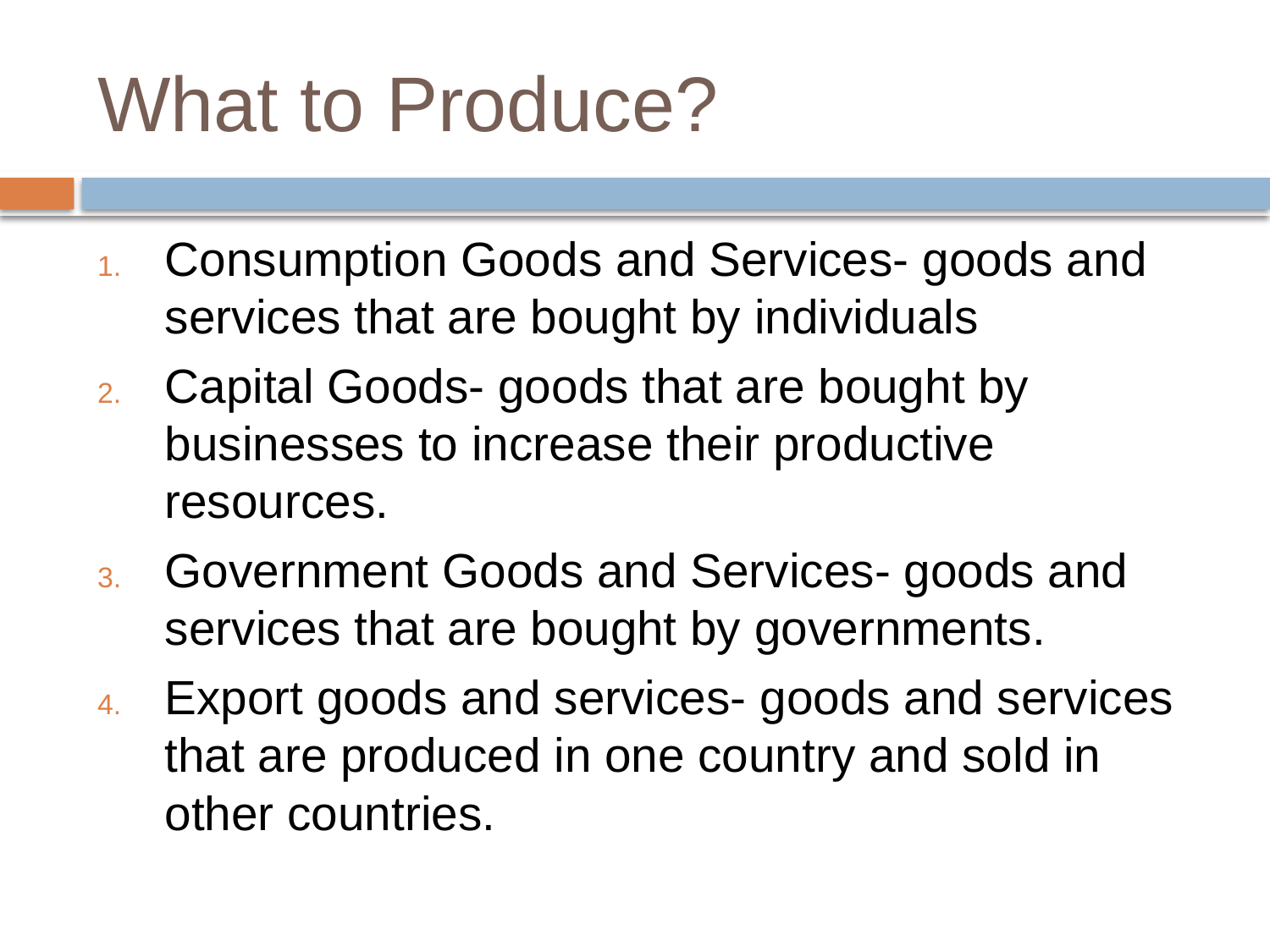

# What to Produce?
Consumption Goods and Services- goods and services that are bought by individuals
Capital Goods- goods that are bought by businesses to increase their productive resources.
Government Goods and Services- goods and services that are bought by governments.
Export goods and services- goods and services that are produced in one country and sold in other countries.